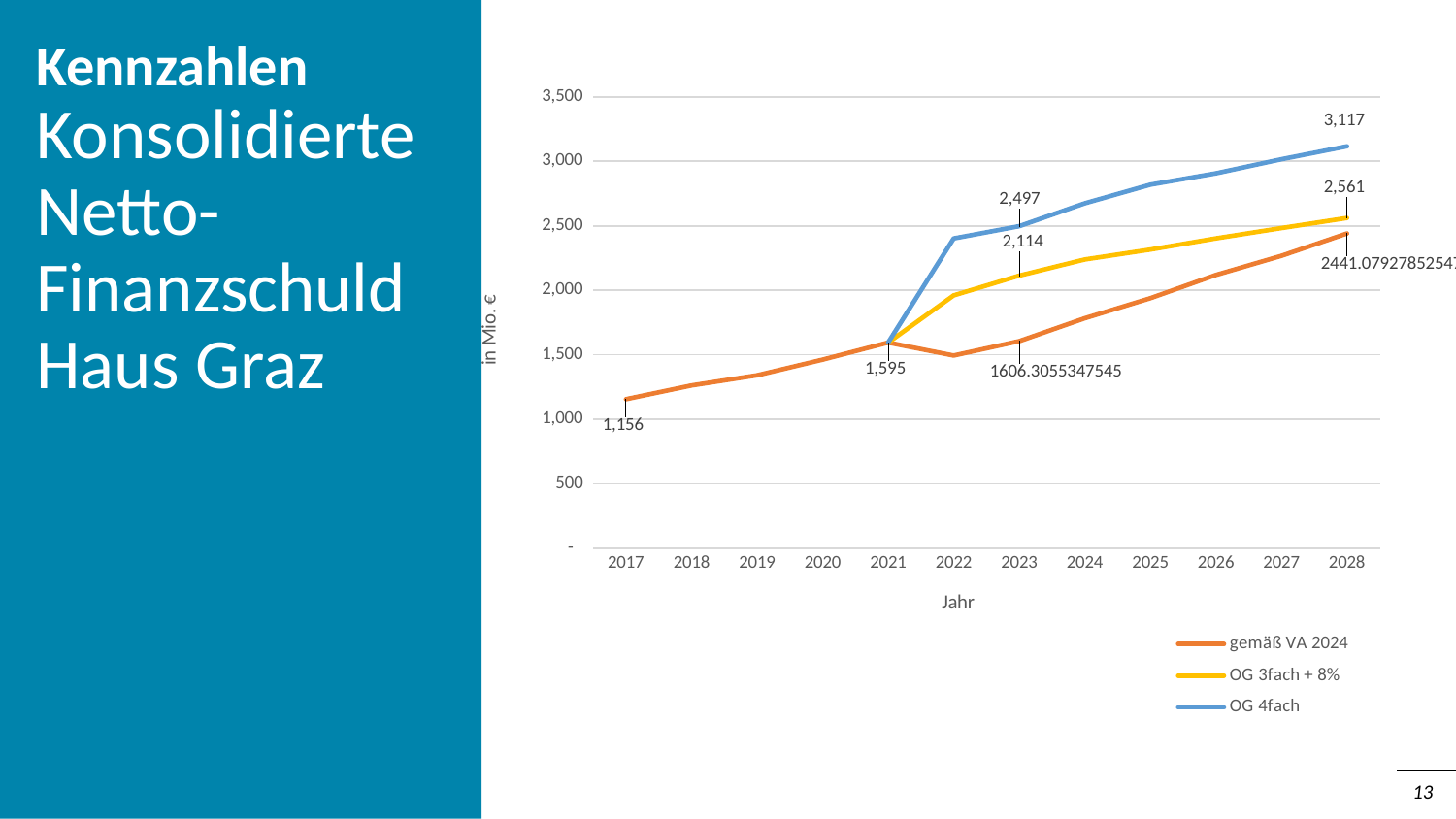

Kennzahlen
Konsolidierte Netto-FinanzschuldHaus Graz

### Chart

| Category | bis 2021 | gemäß VA 2024 | OG 3fach + 8% | OG 4fach |
|---|---|---|---|---|
| 2017 | 1156.4 | None | None | None |
| 2018 | 1263.0 | None | None | None |
| 2019 | 1341.5 | None | None | None |
| 2020 | 1463.0 | None | None | None |
| 2021 | 1595.0 | 1595.0 | 1595.0 | 1595.0 |
| 2022 | None | 1495.0 | 1960.7837479920001 | 2402.23237896 |
| 2023 | None | 1606.3055347545 | 2113.8420828132002 | 2497.4867734 |
| 2024 | None | 1783.65989379714 | 2239.1440490196 | 2674.41998779 |
| 2025 | None | 1939.01701761105 | 2316.15986328 | 2818.76892687 |
| 2026 | None | 2119.35191413938 | 2402.6980320000002 | 2906.666666 |
| 2027 | None | 2267.67608206356 | 2482.751736 | 3016.003 |
| 2028 | None | 2441.07927852547 | 2560.7064600000003 | 3116.5119 |